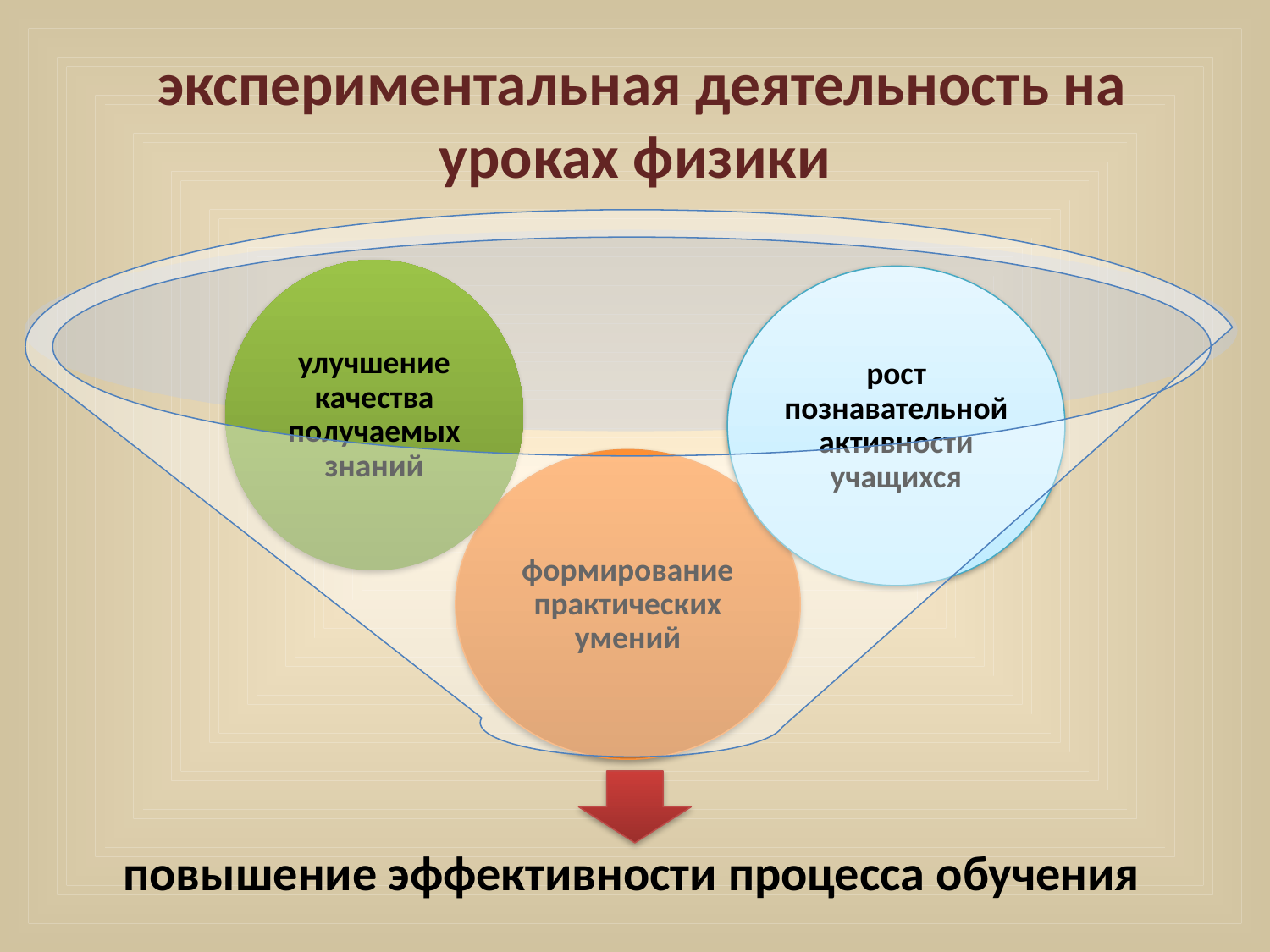

# экспериментальная деятельность на уроках физики
повышение эффективности процесса обучения
формирование практических умений
улучшение качества получаемых знаний
рост познавательной активности учащихся